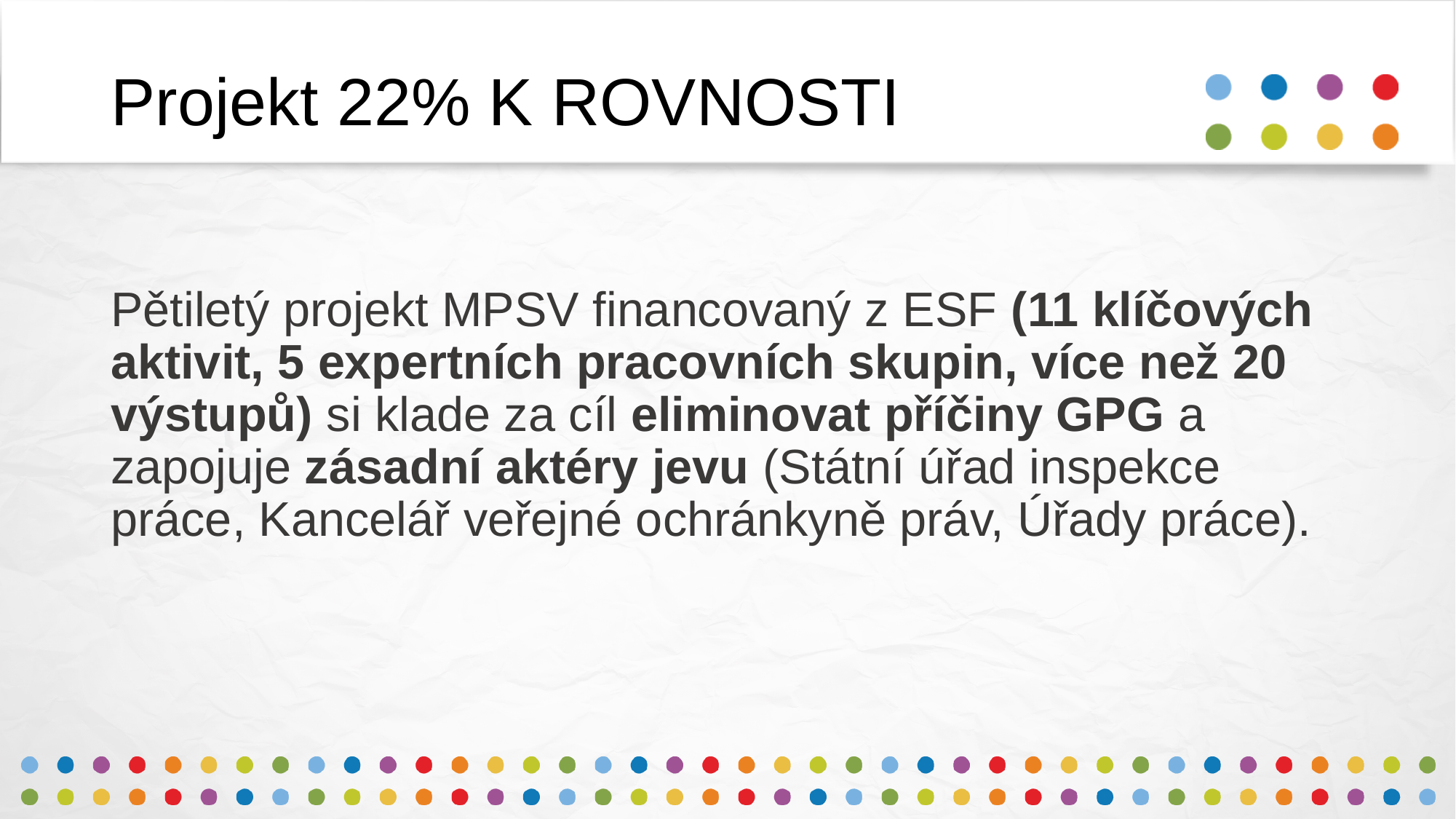

# Projekt 22% K ROVNOSTI

Pětiletý projekt MPSV financovaný z ESF (11 klíčových aktivit, 5 expertních pracovních skupin, více než 20 výstupů) si klade za cíl eliminovat příčiny GPG a zapojuje zásadní aktéry jevu (Státní úřad inspekce práce, Kancelář veřejné ochránkyně práv, Úřady práce).